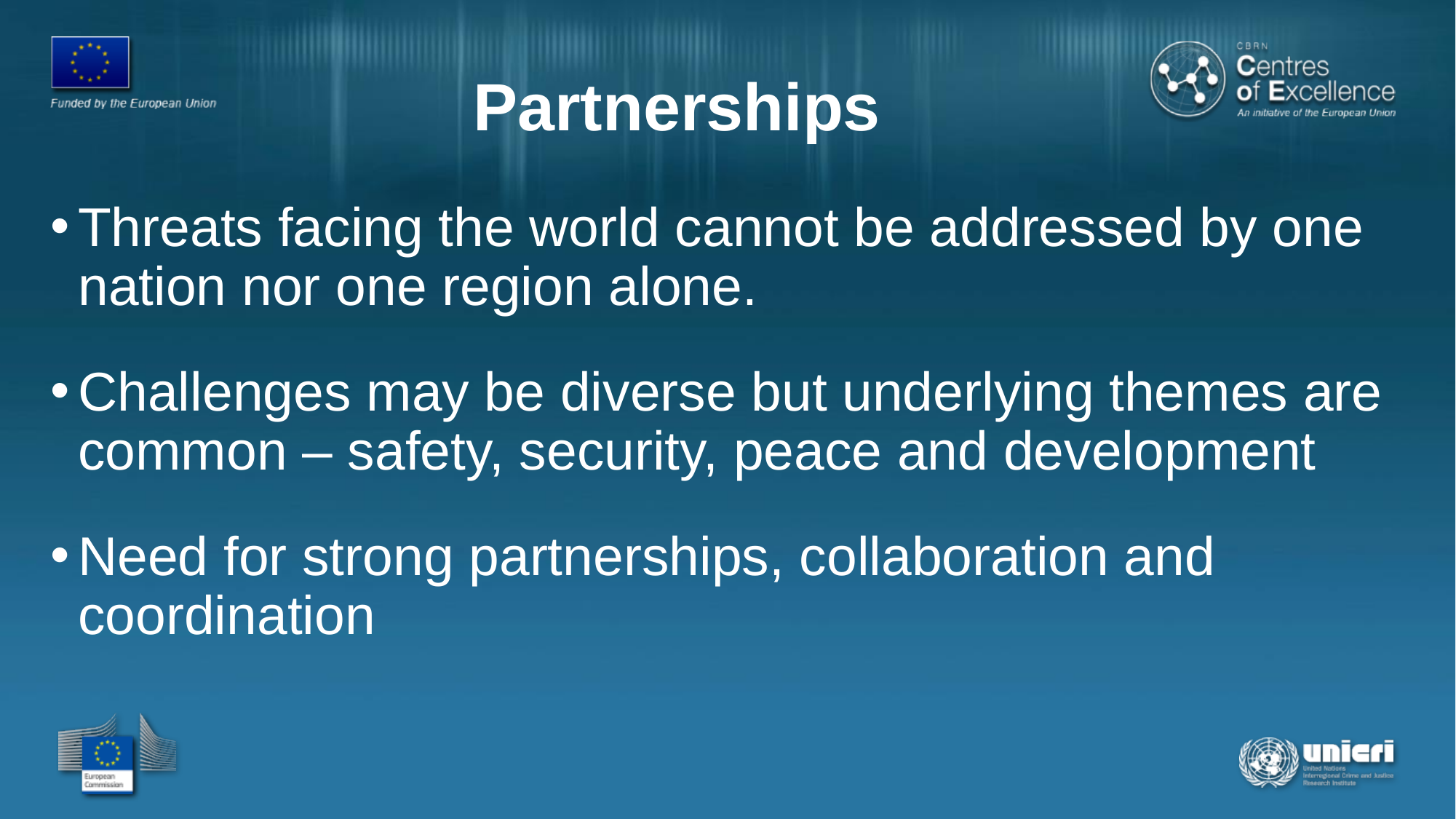

Partnerships
Threats facing the world cannot be addressed by one nation nor one region alone.

Challenges may be diverse but underlying themes are common – safety, security, peace and development

Need for strong partnerships, collaboration and coordination